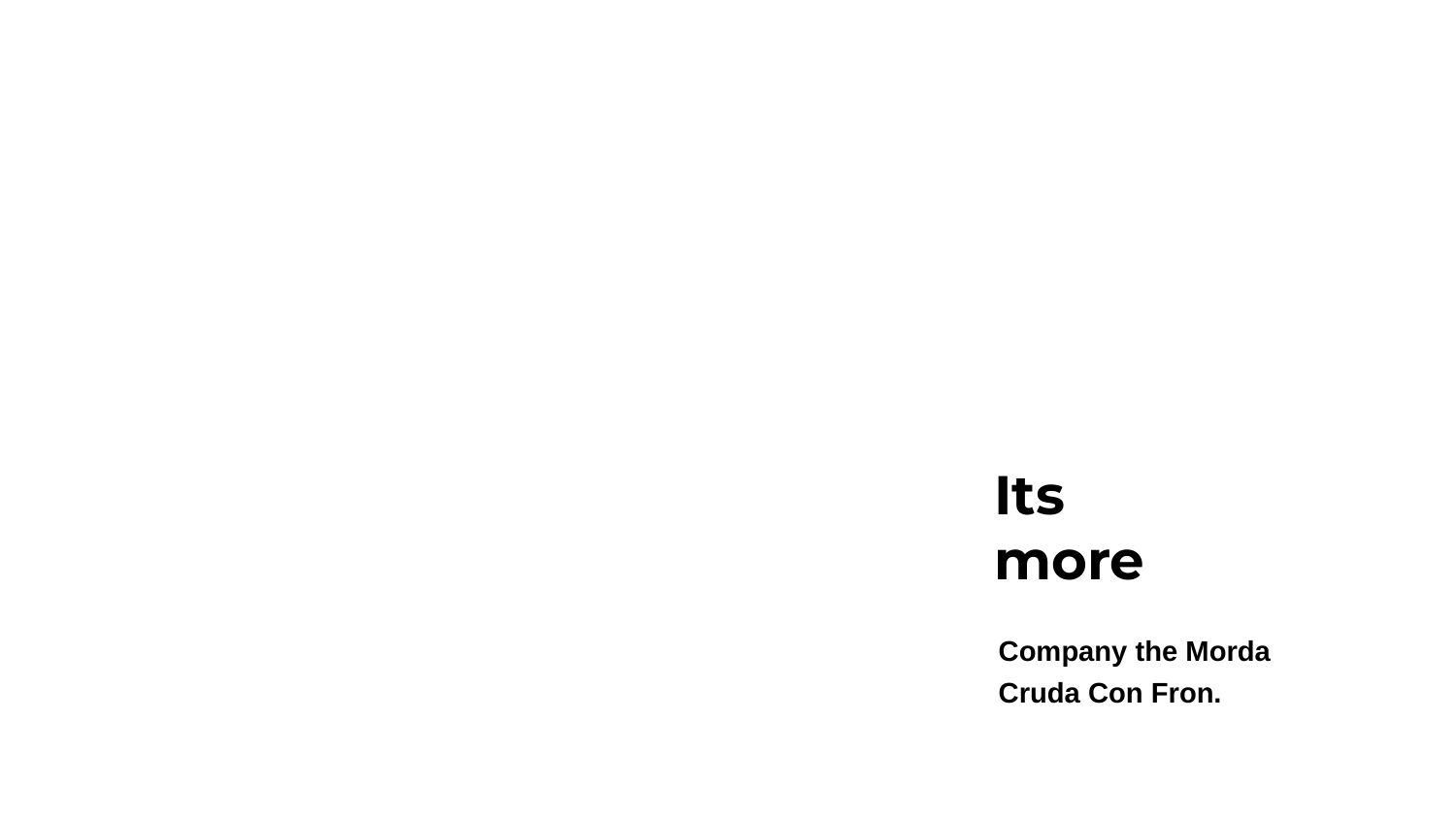

Its more
Company the Morda
Cruda Con Fron.